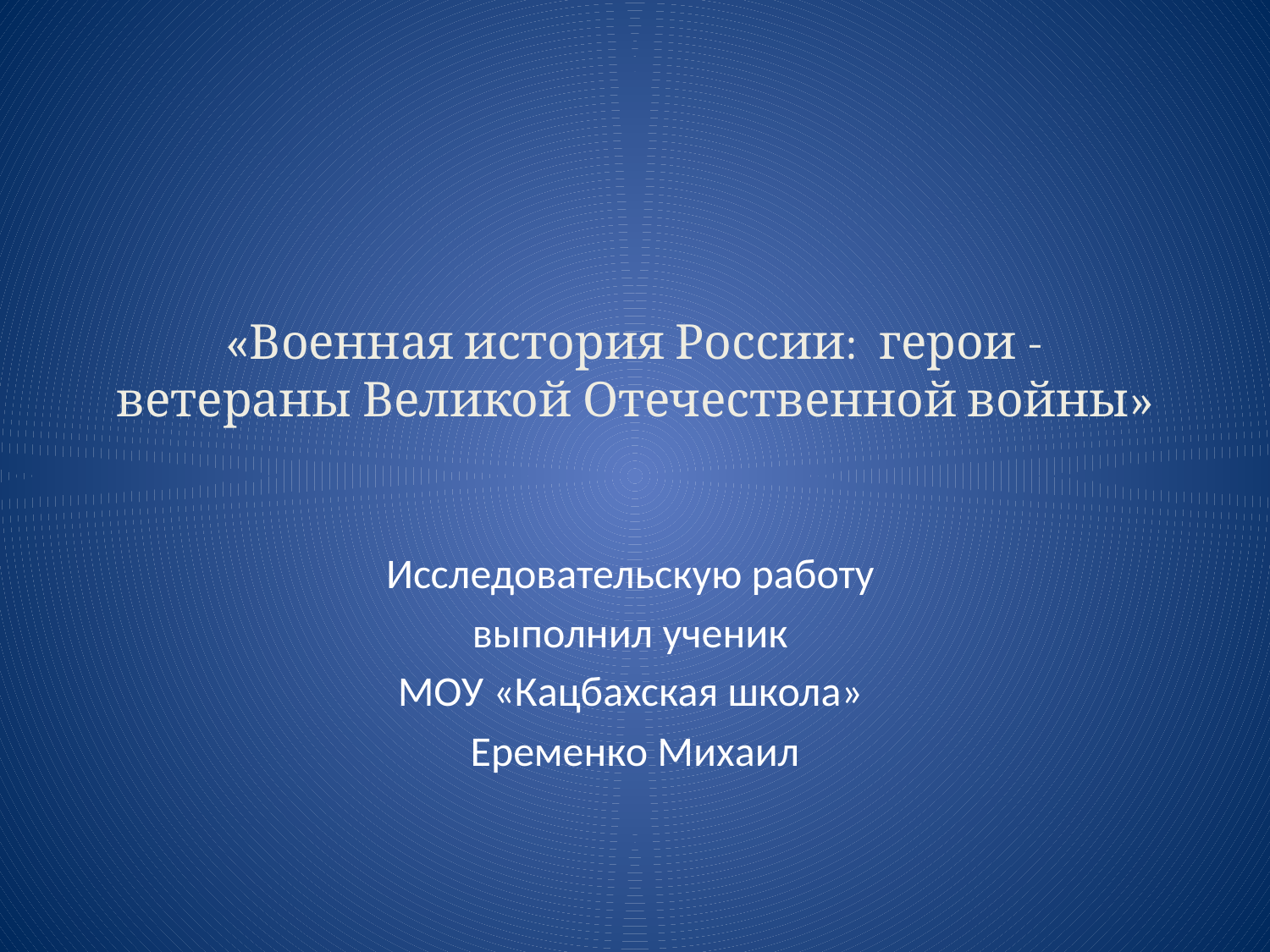

# «Военная история России:  герои - ветераны Великой Отечественной войны»
Исследовательскую работу
выполнил ученик
МОУ «Кацбахская школа»
Еременко Михаил